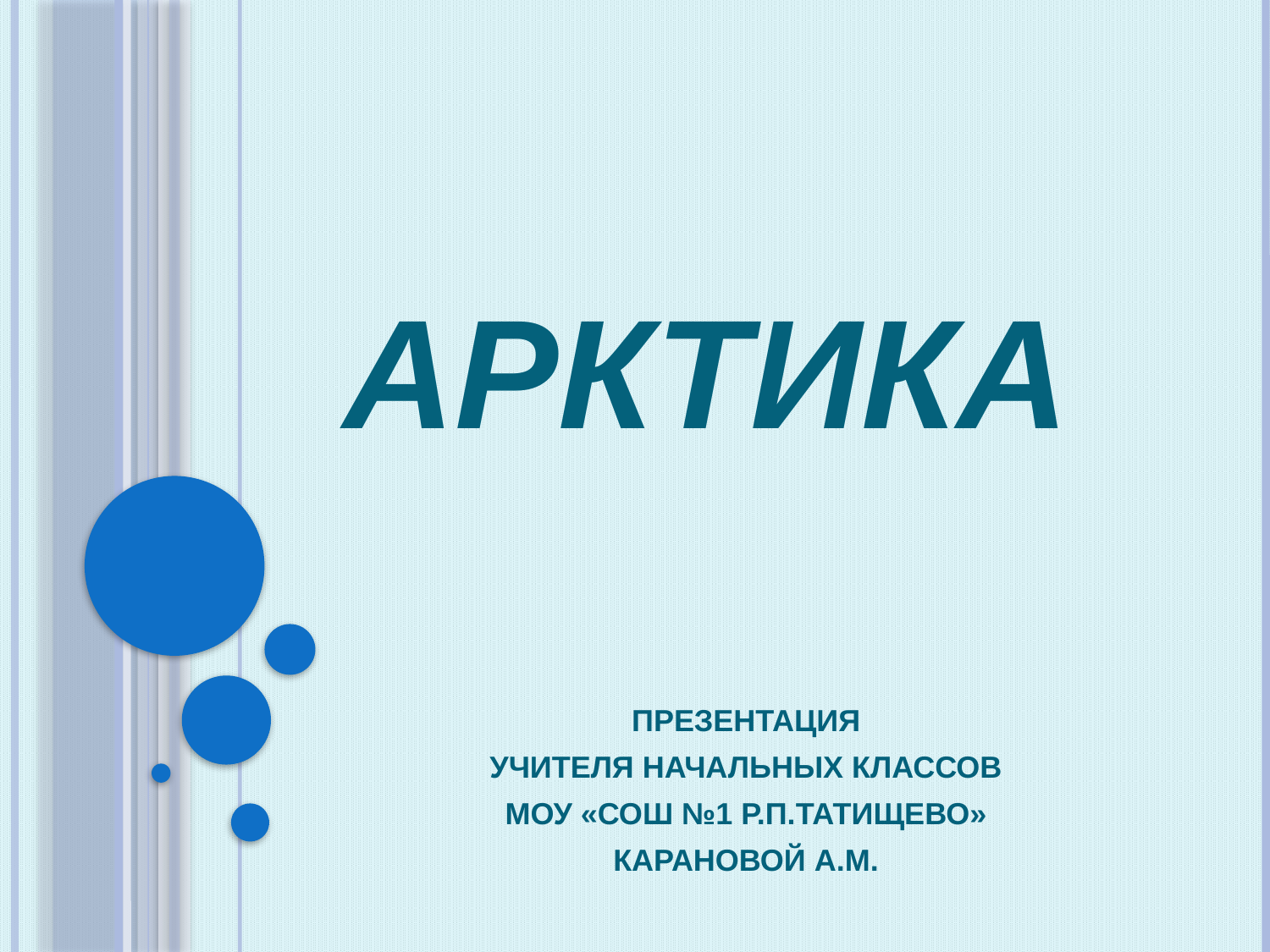

# АРКТИКА
ПРЕЗЕНТАЦИЯ
УЧИТЕЛЯ НАЧАЛЬНЫХ КЛАССОВ
МОУ «СОШ №1 Р.П.ТАТИЩЕВО»
КАРАНОВОЙ А.М.